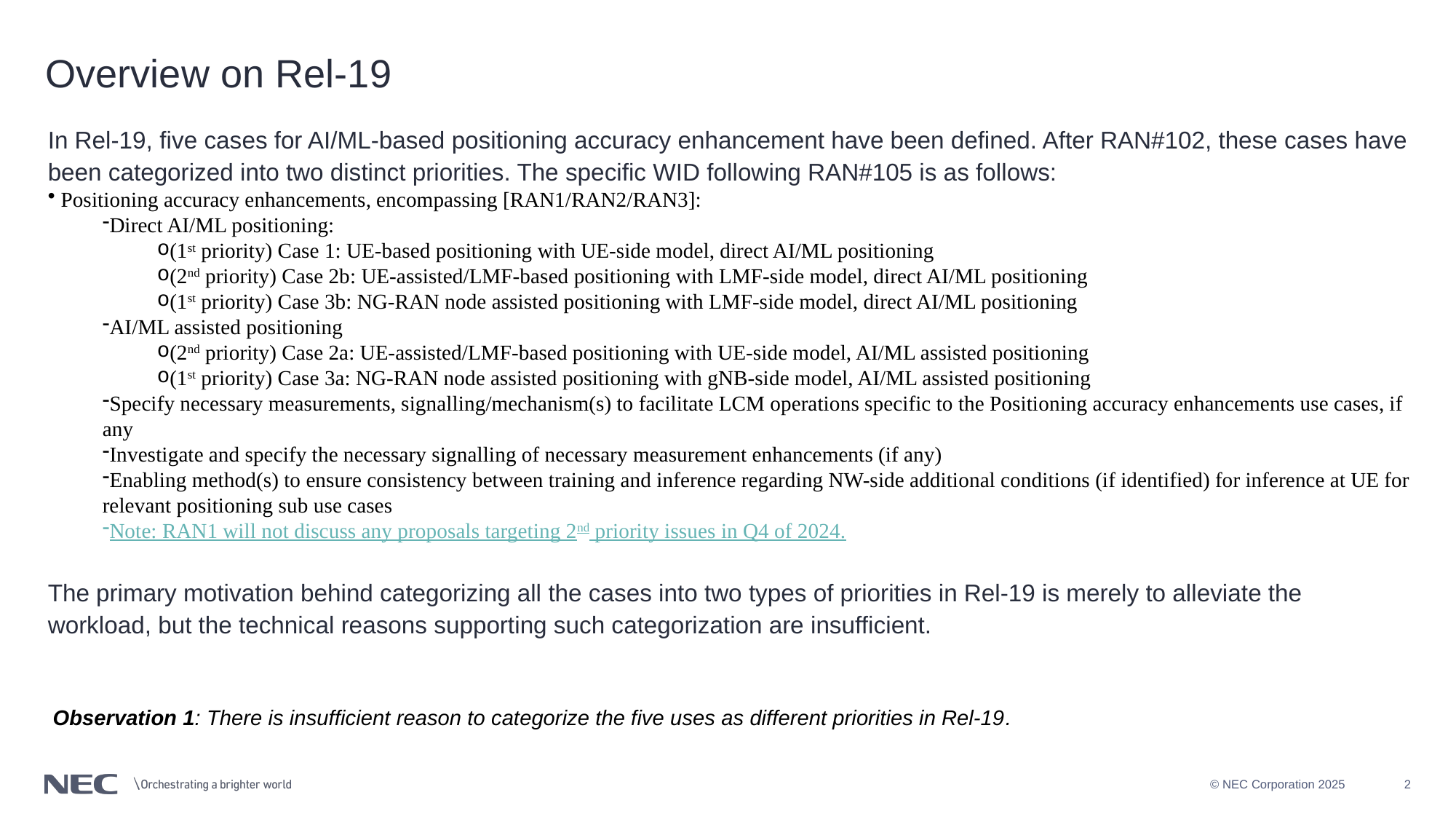

# Overview on Rel-19
In Rel-19, five cases for AI/ML-based positioning accuracy enhancement have been defined. After RAN#102, these cases have been categorized into two distinct priorities. The specific WID following RAN#105 is as follows:
 Positioning accuracy enhancements, encompassing [RAN1/RAN2/RAN3]:
Direct AI/ML positioning:
(1st priority) Case 1: UE-based positioning with UE-side model, direct AI/ML positioning
(2nd priority) Case 2b: UE-assisted/LMF-based positioning with LMF-side model, direct AI/ML positioning
(1st priority) Case 3b: NG-RAN node assisted positioning with LMF-side model, direct AI/ML positioning
AI/ML assisted positioning
(2nd priority) Case 2a: UE-assisted/LMF-based positioning with UE-side model, AI/ML assisted positioning
(1st priority) Case 3a: NG-RAN node assisted positioning with gNB-side model, AI/ML assisted positioning
Specify necessary measurements, signalling/mechanism(s) to facilitate LCM operations specific to the Positioning accuracy enhancements use cases, if any
Investigate and specify the necessary signalling of necessary measurement enhancements (if any)
Enabling method(s) to ensure consistency between training and inference regarding NW-side additional conditions (if identified) for inference at UE for relevant positioning sub use cases
Note: RAN1 will not discuss any proposals targeting 2nd priority issues in Q4 of 2024.

The primary motivation behind categorizing all the cases into two types of priorities in Rel-19 is merely to alleviate the workload, but the technical reasons supporting such categorization are insufficient.
Observation 1: There is insufficient reason to categorize the five uses as different priorities in Rel-19.